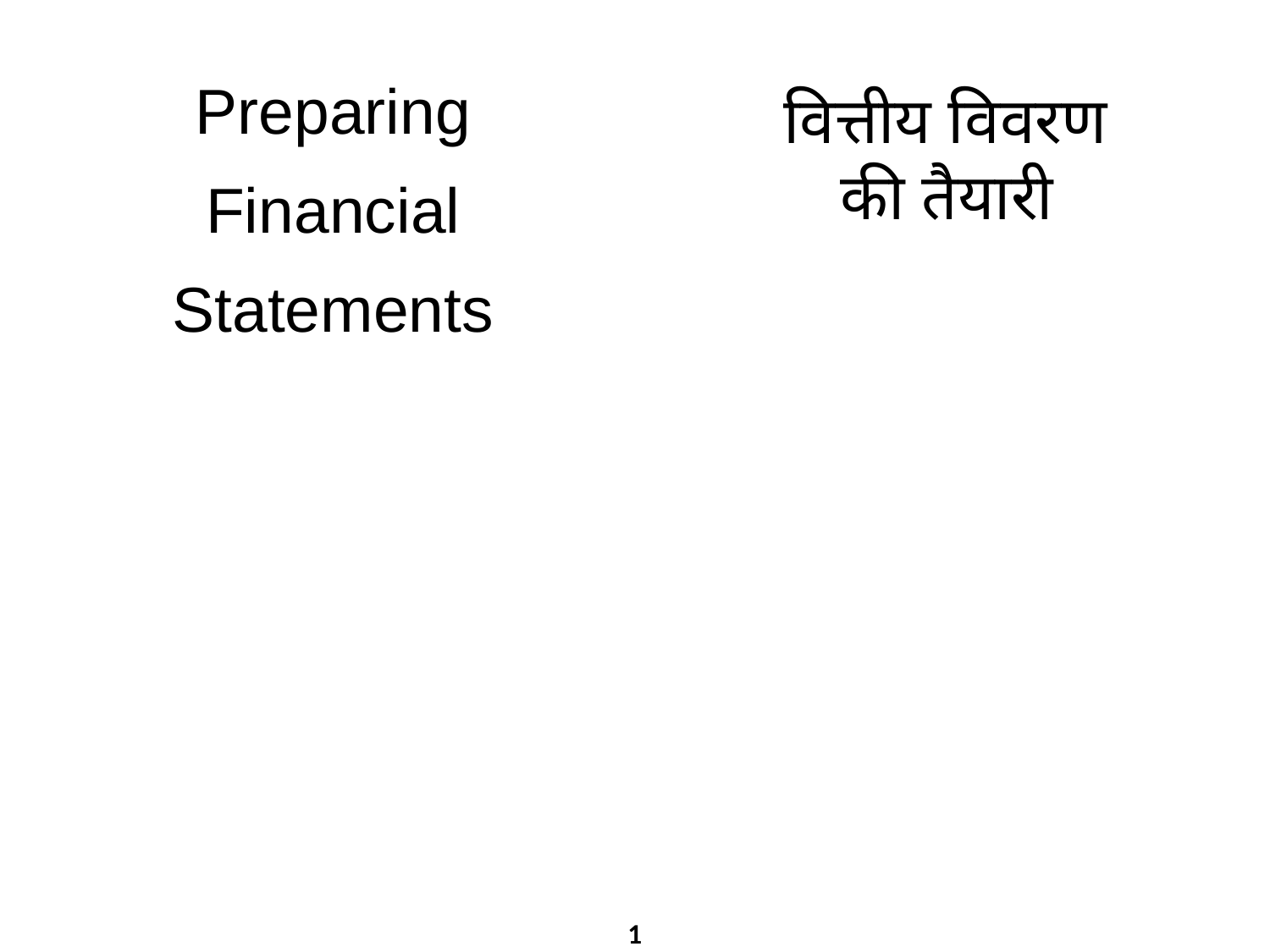

Preparing Financial Statements

वित्तीय विवरण
की तैयारी
1